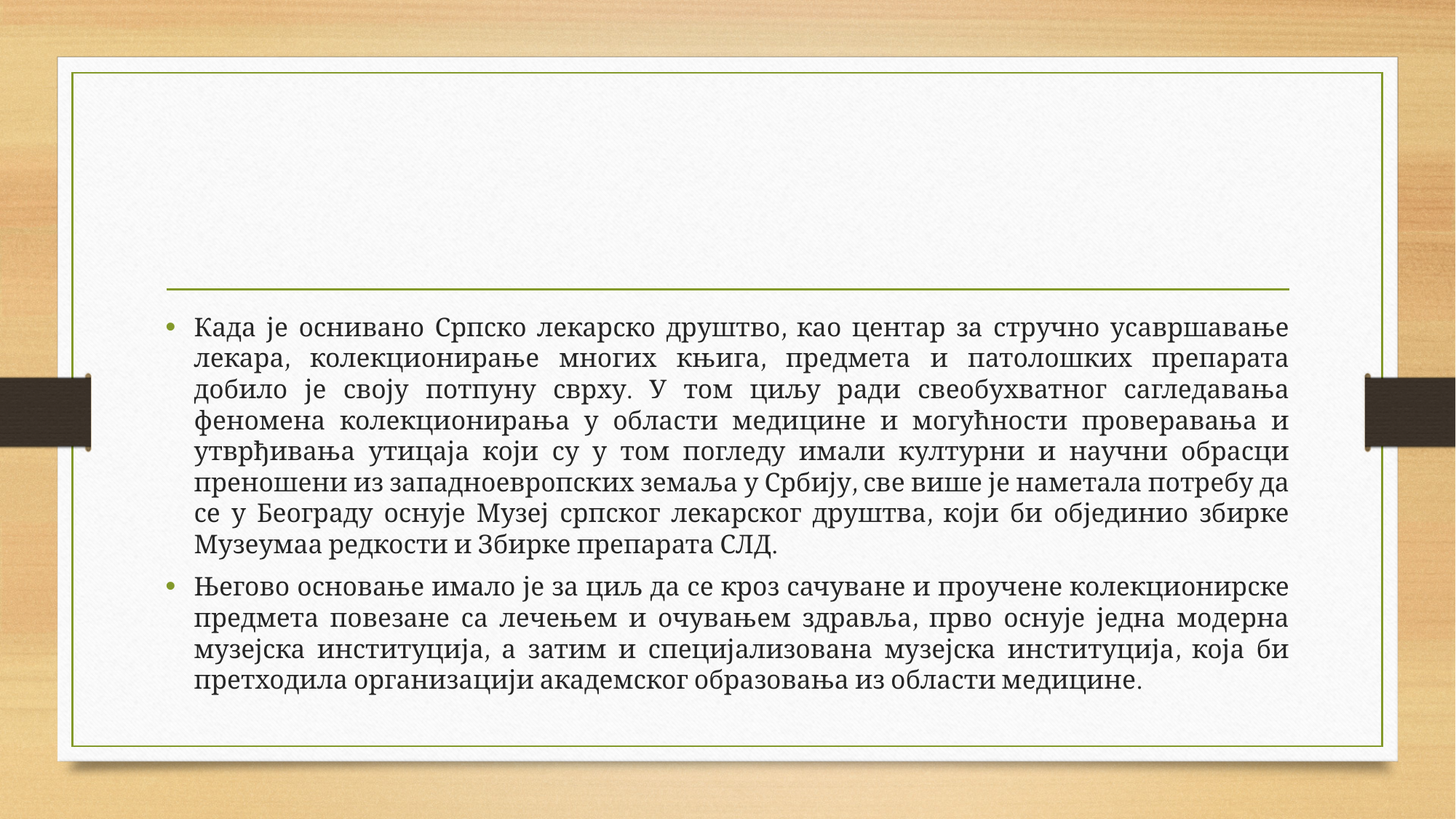

Када је оснивано Српско лекарско друштво, као центар за стручно усавршавање лекара, колекционирање многих књига, предмета и патолошких препарата добило је своју потпуну сврху. У том циљу ради свеобухватног сагледавања феномена колекционирања у области медицине и могућности проверавања и утврђивања утицаја који су у том погледу имали културни и научни обрасци преношени из западноевропских земаља у Србију, све више је наметала потребу да се у Београду оснује Музеј српског лекарског друштва, који би објединио збирке Музеумаа редкости и Збирке препарата СЛД.
Његово основање имало је за циљ да се кроз сачуване и проучене колекционирске предмета повезане са лечењем и очувањем здравља, прво оснује једна модерна музејска институција, а затим и специјализована музејска институција, која би претходила организацији академског образовања из области медицине.